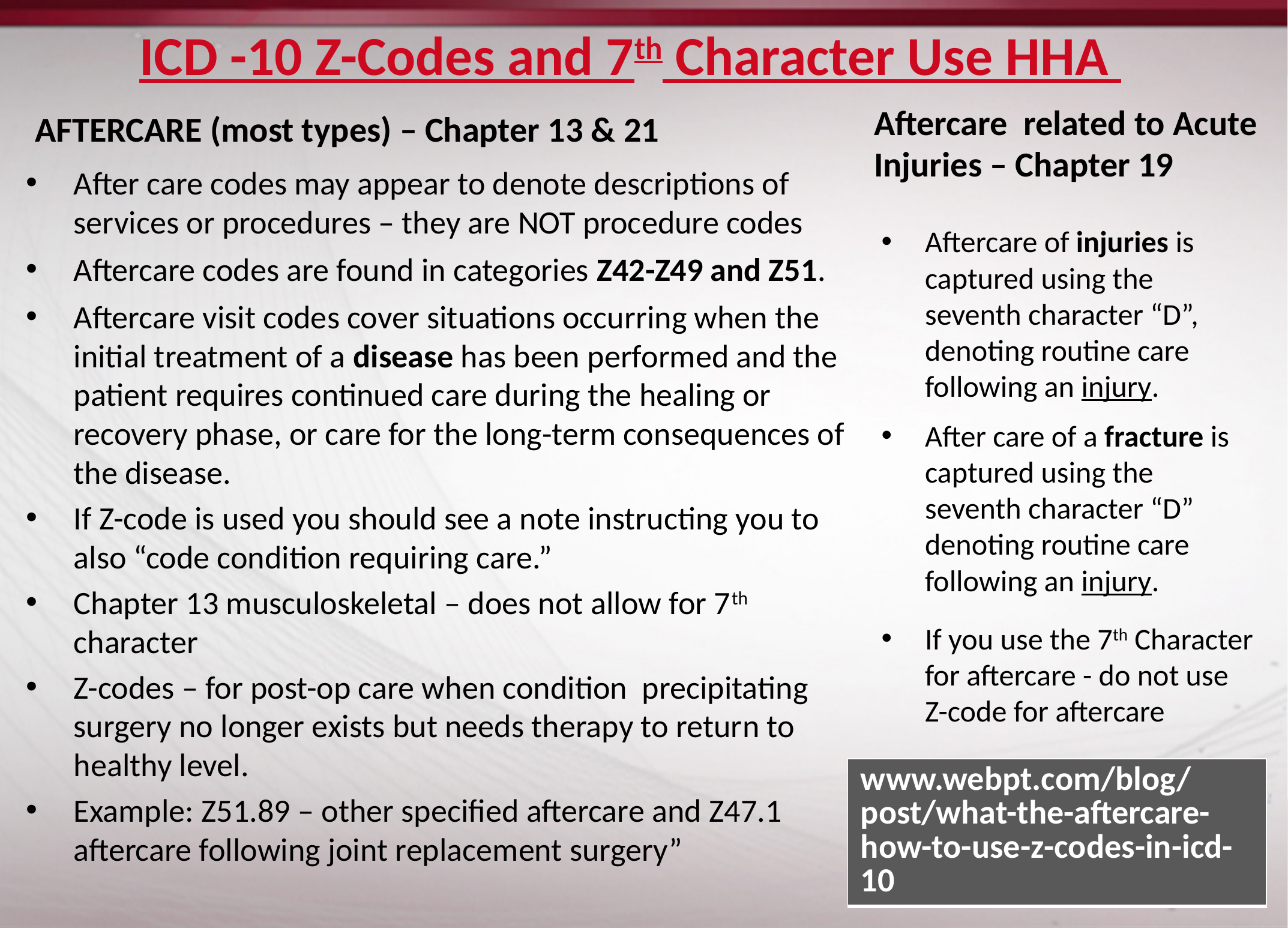

# ICD -10 Z-Codes and 7th Character Use HHA
AFTERCARE (most types) – Chapter 13 & 21
Aftercare  related to Acute Injuries – Chapter 19
After care codes may appear to denote descriptions of services or procedures – they are NOT procedure codes

Aftercare codes are found in categories Z42-Z49 and Z51.

Aftercare visit codes cover situations occurring when the initial treatment of a disease has been performed and the patient requires continued care during the healing or recovery phase, or care for the long-term consequences of the disease.
If Z-code is used you should see a note instructing you to also “code condition requiring care.”
Chapter 13 musculoskeletal – does not allow for 7th character
Z-codes – for post-op care when condition  precipitating surgery no longer exists but needs therapy to return to healthy level.
Example: Z51.89 – other specified aftercare and Z47.1 aftercare following joint replacement surgery”
Aftercare of injuries is captured using the seventh character “D”, denoting routine care following an injury.

After care of a fracture is captured using the seventh character “D” denoting routine care following an injury.

If you use the 7th Character for aftercare - do not use Z-code for aftercare
| www.webpt.com/blog/post/what-the-aftercare-how-to-use-z-codes-in-icd-10 |
| --- |
84